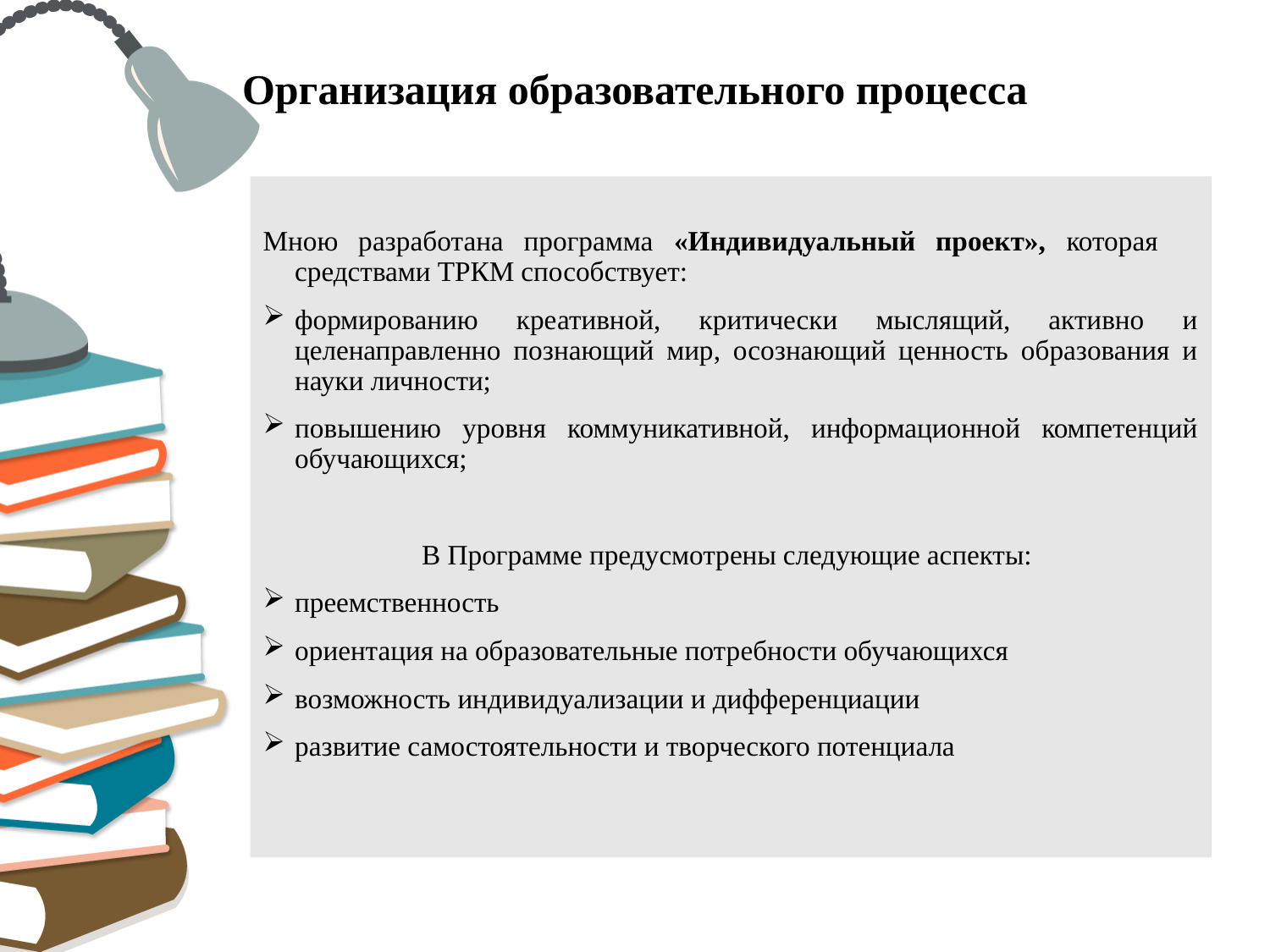

# Организация образовательного процесса

Мною разработана программа «Индивидуальный проект», которая   средствами ТРКМ способствует:
формированию креативной, критически мыслящий, активно и целенаправленно познающий мир, осознающий ценность образования и науки личности;
повышению уровня коммуникативной, информационной компетенций обучающихся;

		В Программе предусмотрены следующие аспекты:
преемственность
ориентация на образовательные потребности обучающихся
возможность индивидуализации и дифференциации
развитие самостоятельности и творческого потенциала